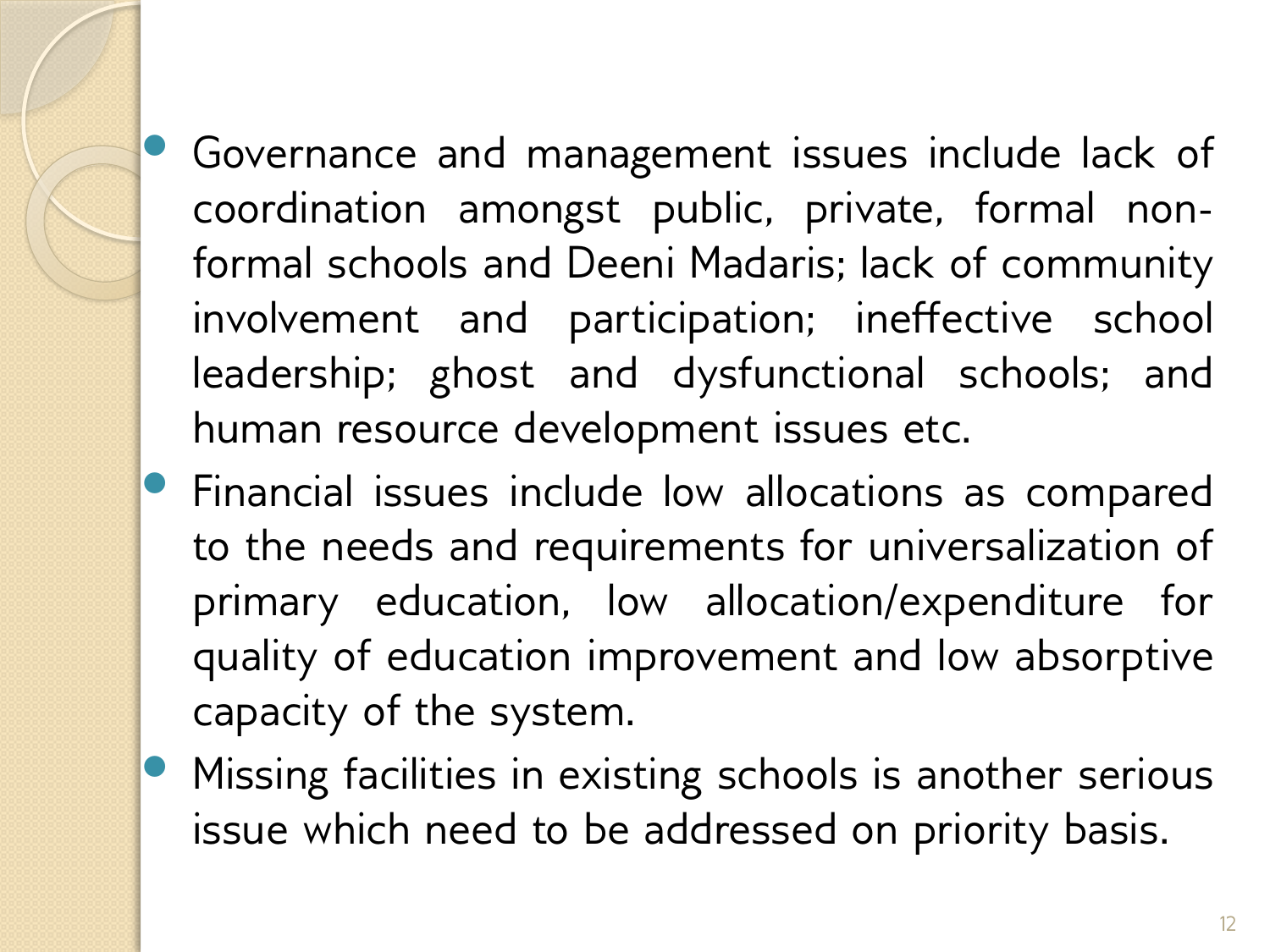

Governance and management issues include lack of coordination amongst public, private, formal non-formal schools and Deeni Madaris; lack of community involvement and participation; ineffective school leadership; ghost and dysfunctional schools; and human resource development issues etc.
Financial issues include low allocations as compared to the needs and requirements for universalization of primary education, low allocation/expenditure for quality of education improvement and low absorptive capacity of the system.
Missing facilities in existing schools is another serious issue which need to be addressed on priority basis.

12